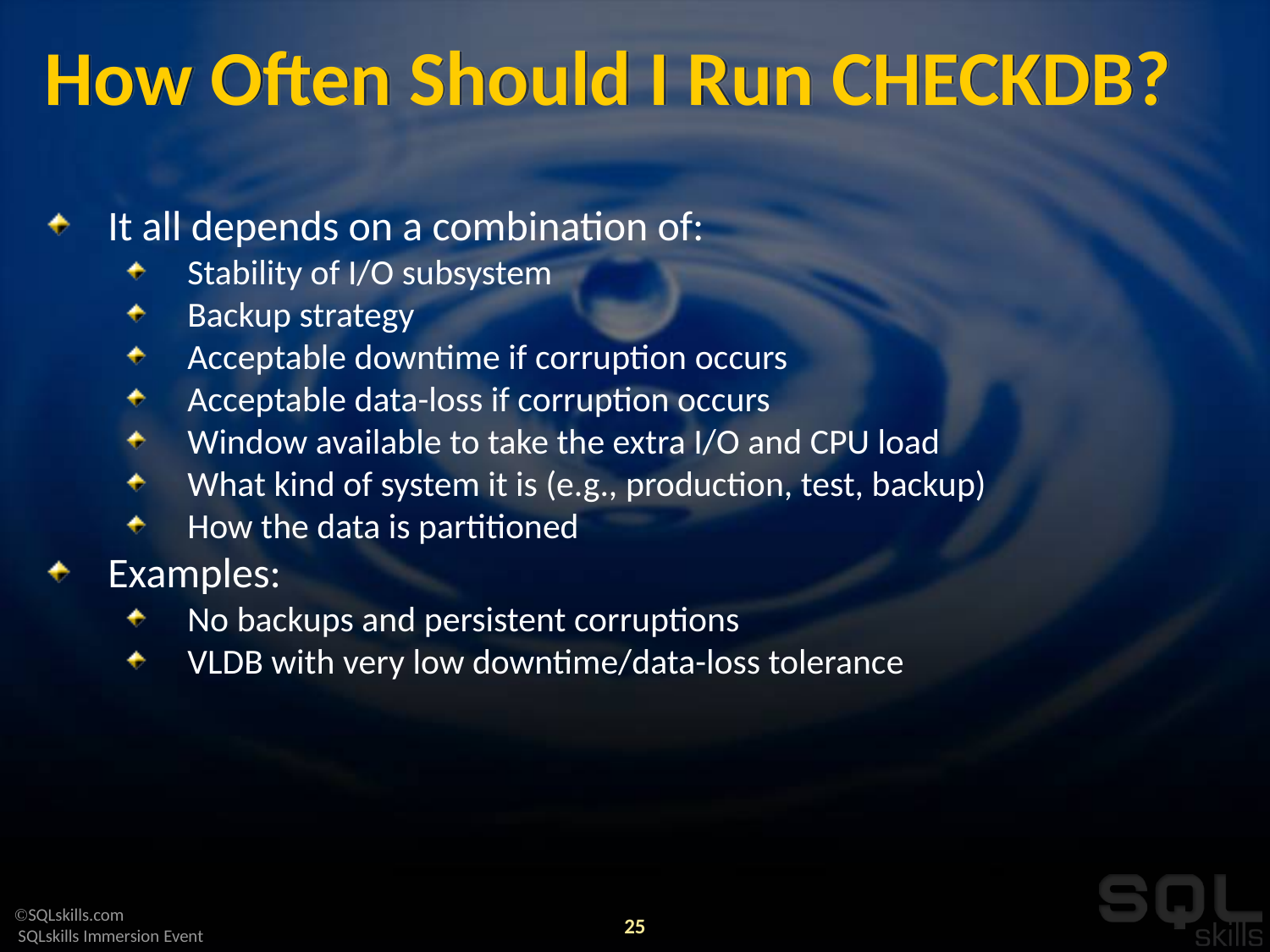

# How Often Should I Run CHECKDB?
It all depends on a combination of:
Stability of I/O subsystem
Backup strategy
Acceptable downtime if corruption occurs
Acceptable data-loss if corruption occurs
Window available to take the extra I/O and CPU load
What kind of system it is (e.g., production, test, backup)
How the data is partitioned
Examples:
No backups and persistent corruptions
VLDB with very low downtime/data-loss tolerance

25